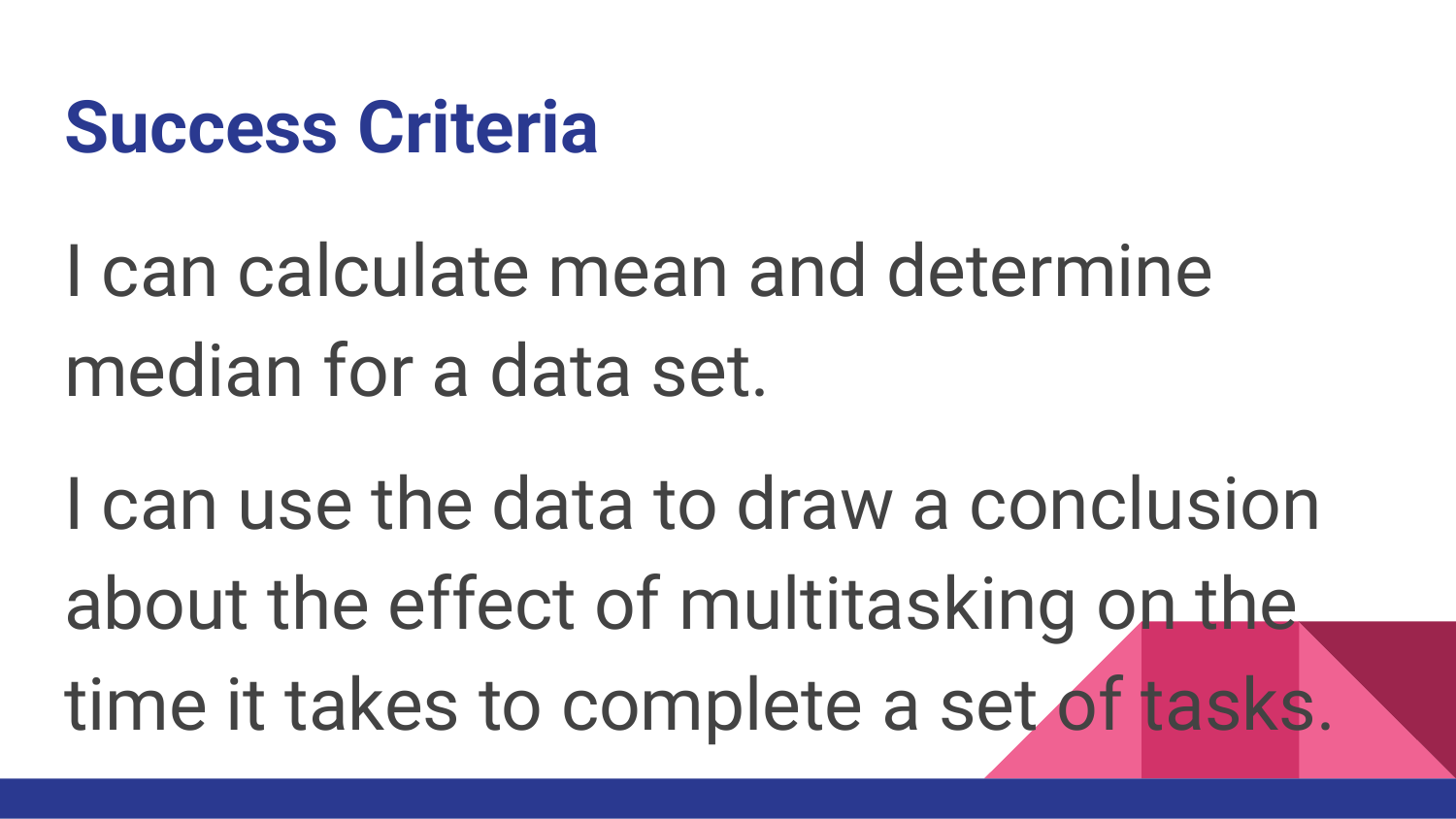

# Success Criteria
I can calculate mean and determine median for a data set.
I can use the data to draw a conclusion about the effect of multitasking on the time it takes to complete a set of tasks.